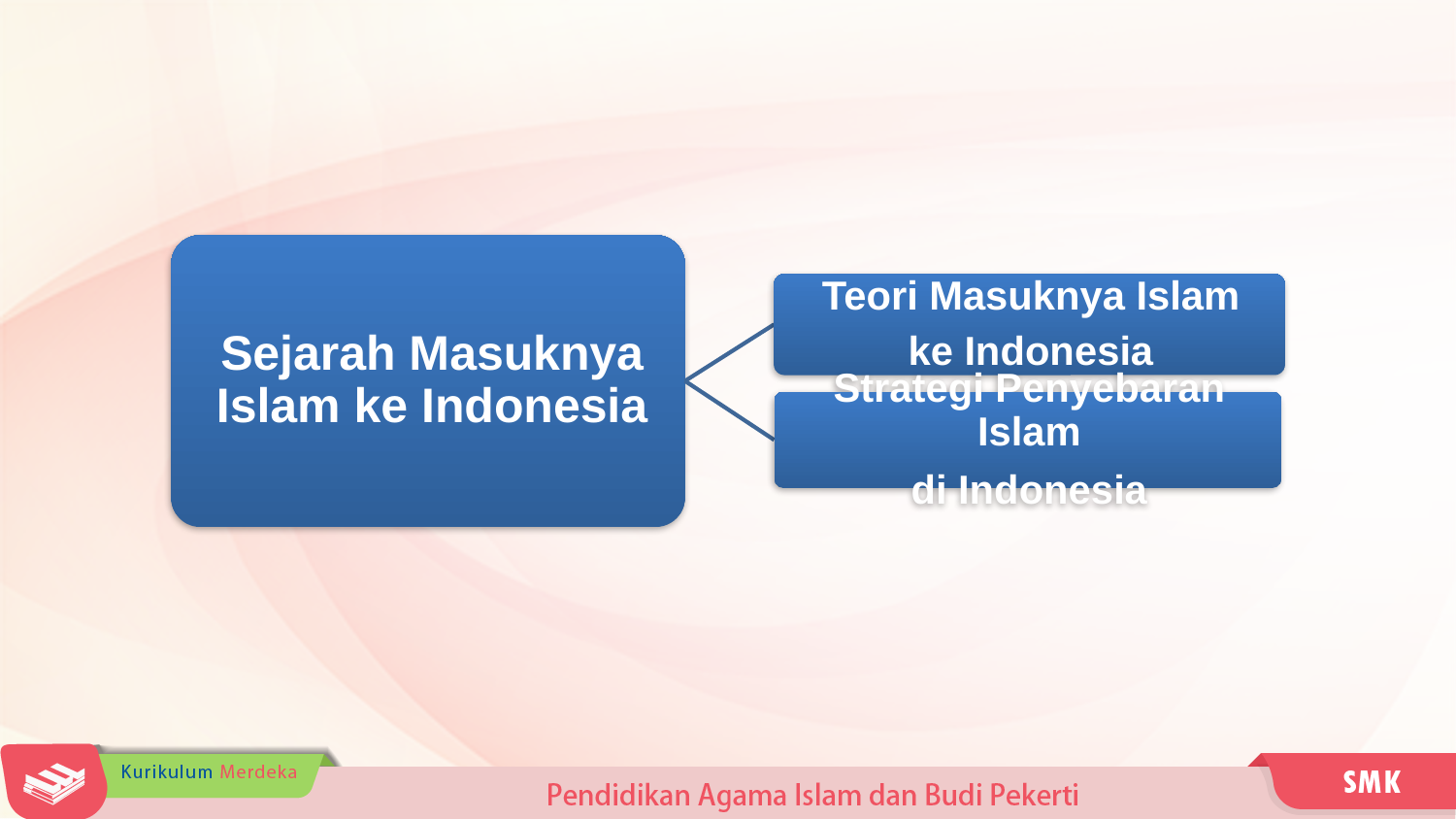

Sejarah Masuknya Islam ke Indonesia

Teori Masuknya Islam
ke Indonesia

Strategi Penyebaran Islam
di Indonesia